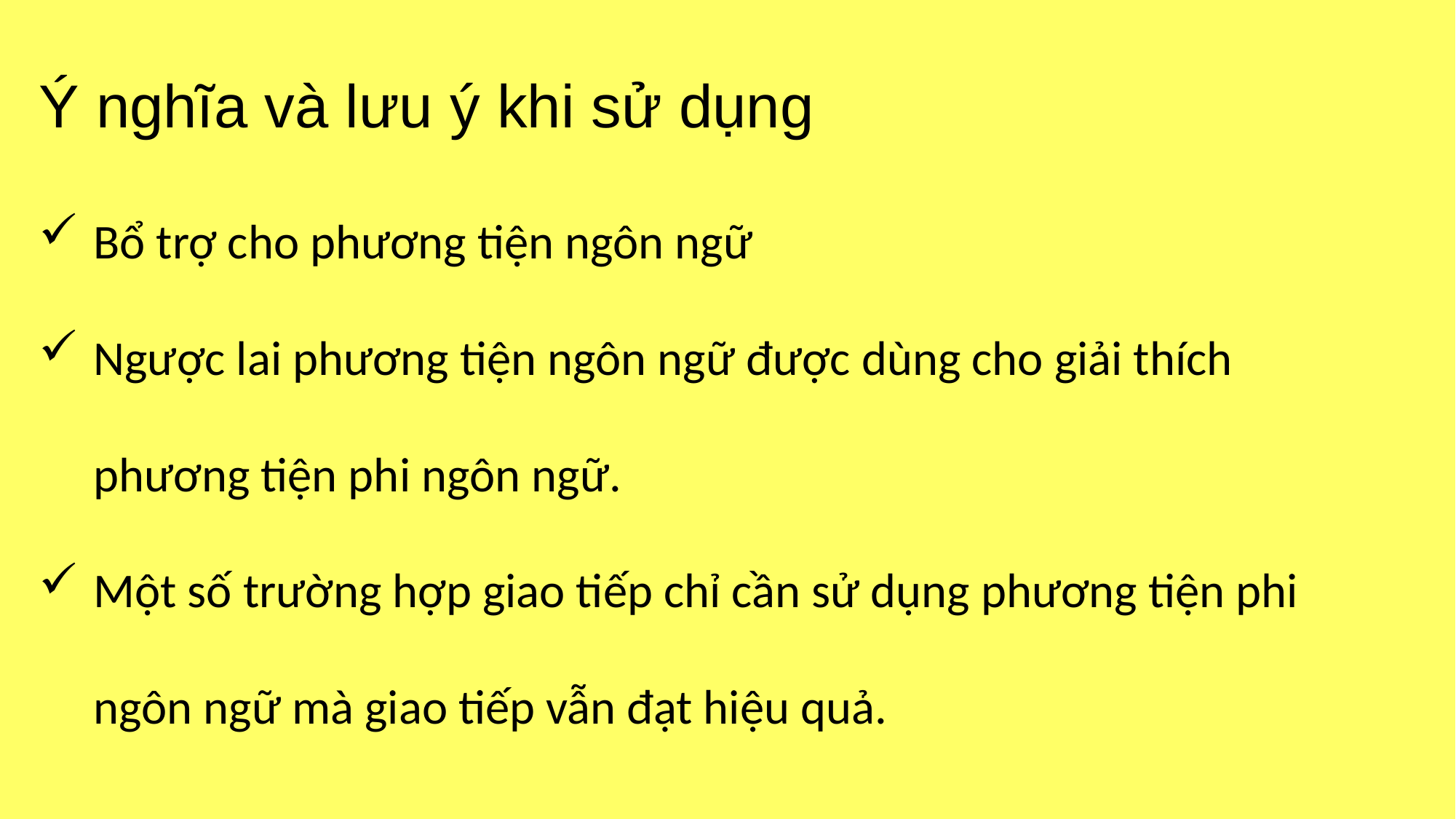

Ý nghĩa và lưu ý khi sử dụng
Bổ trợ cho phương tiện ngôn ngữ
Ngược lai phương tiện ngôn ngữ được dùng cho giải thích phương tiện phi ngôn ngữ.
Một số trường hợp giao tiếp chỉ cần sử dụng phương tiện phi ngôn ngữ mà giao tiếp vẫn đạt hiệu quả.